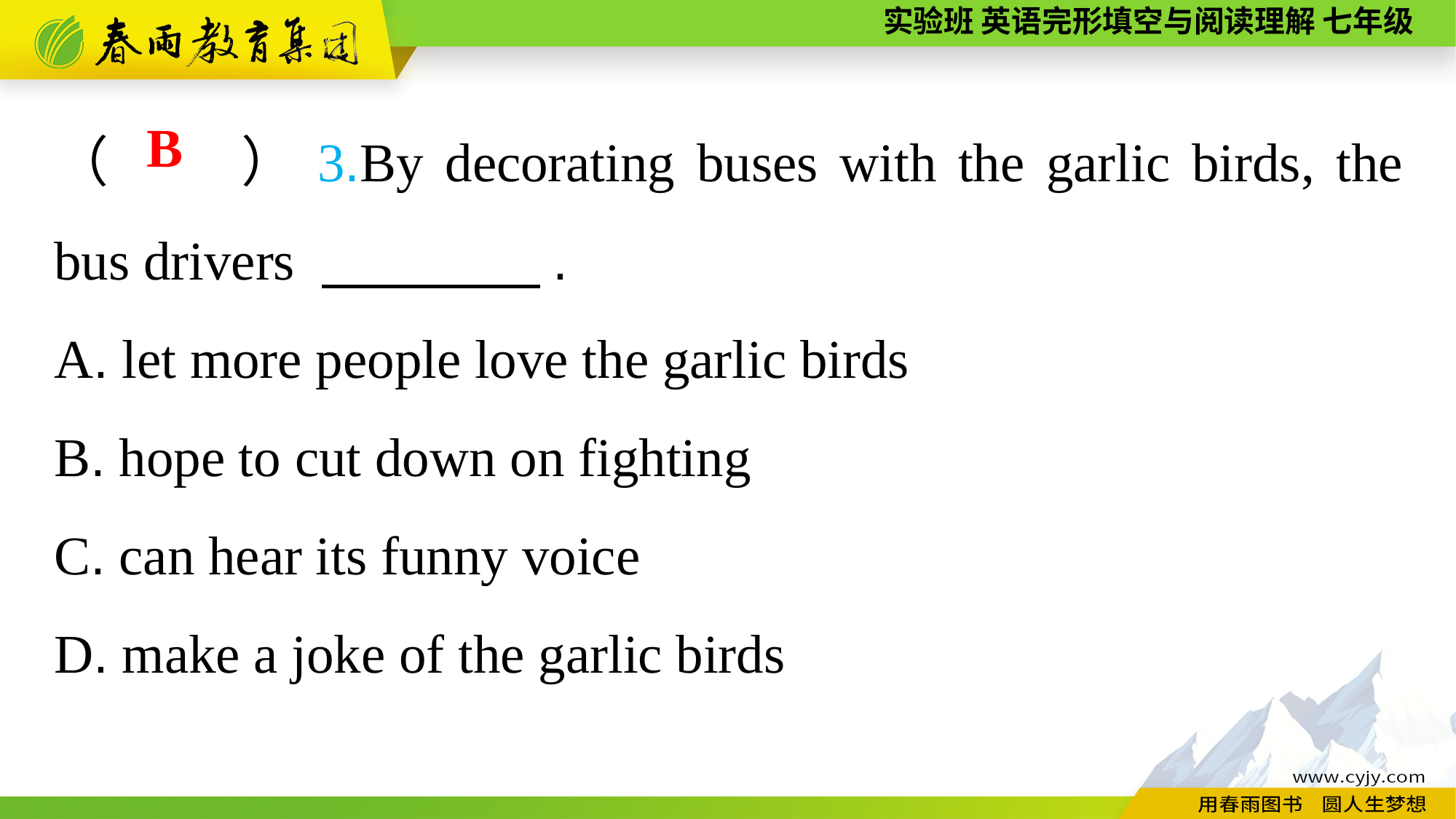

（　　）3.By decorating buses with the garlic birds, the bus drivers 　　　　.
A. let more people love the garlic birds
B. hope to cut down on fighting
C. can hear its funny voice
D. make a joke of the garlic birds
B